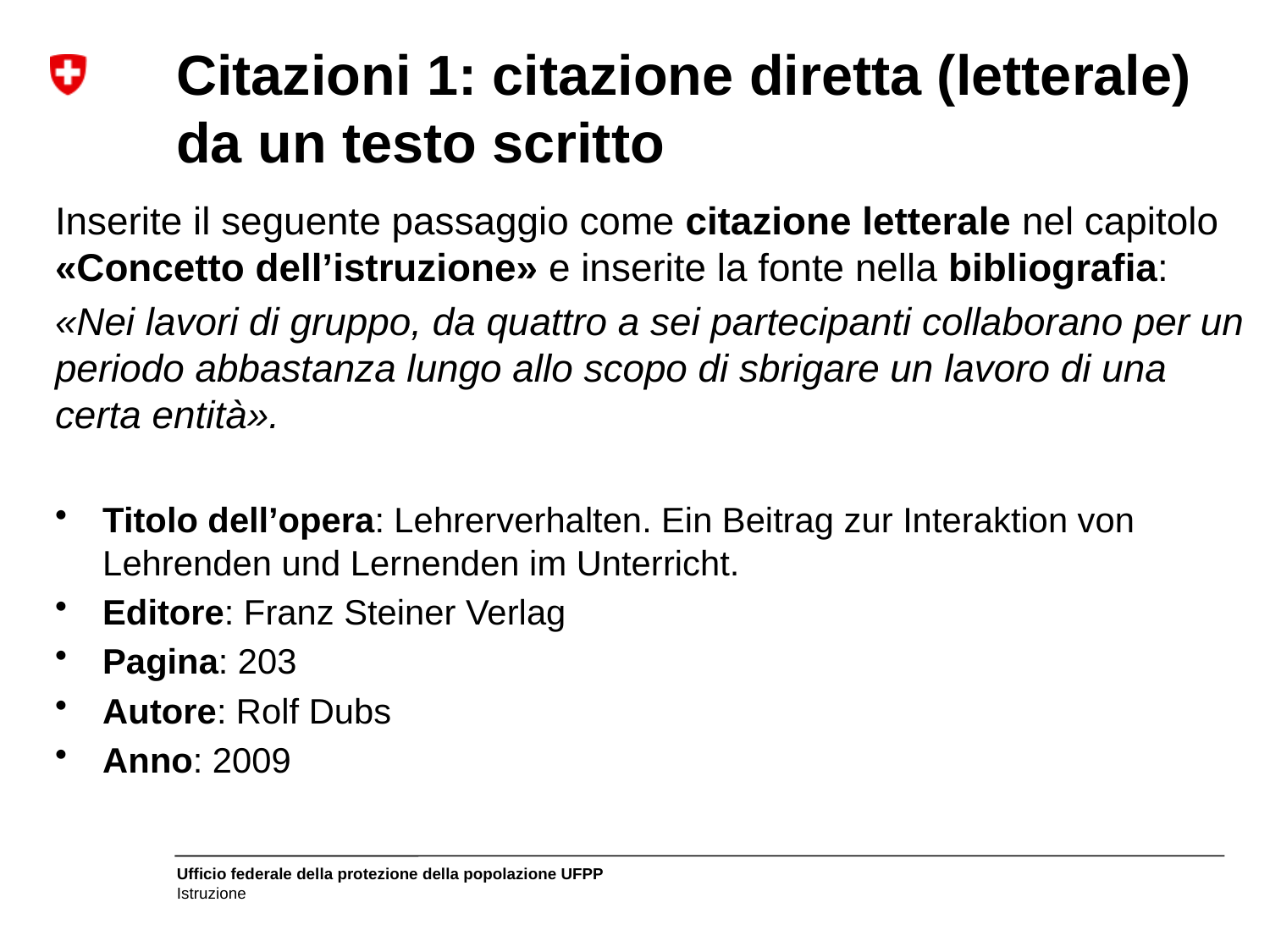

# Citazioni 1: citazione diretta (letterale) da un testo scritto
Inserite il seguente passaggio come citazione letterale nel capitolo «Concetto dell’istruzione» e inserite la fonte nella bibliografia:
«Nei lavori di gruppo, da quattro a sei partecipanti collaborano per un periodo abbastanza lungo allo scopo di sbrigare un lavoro di una certa entità».

Titolo dell’opera: Lehrerverhalten. Ein Beitrag zur Interaktion von Lehrenden und Lernenden im Unterricht.
Editore: Franz Steiner Verlag
Pagina: 203
Autore: Rolf Dubs
Anno: 2009